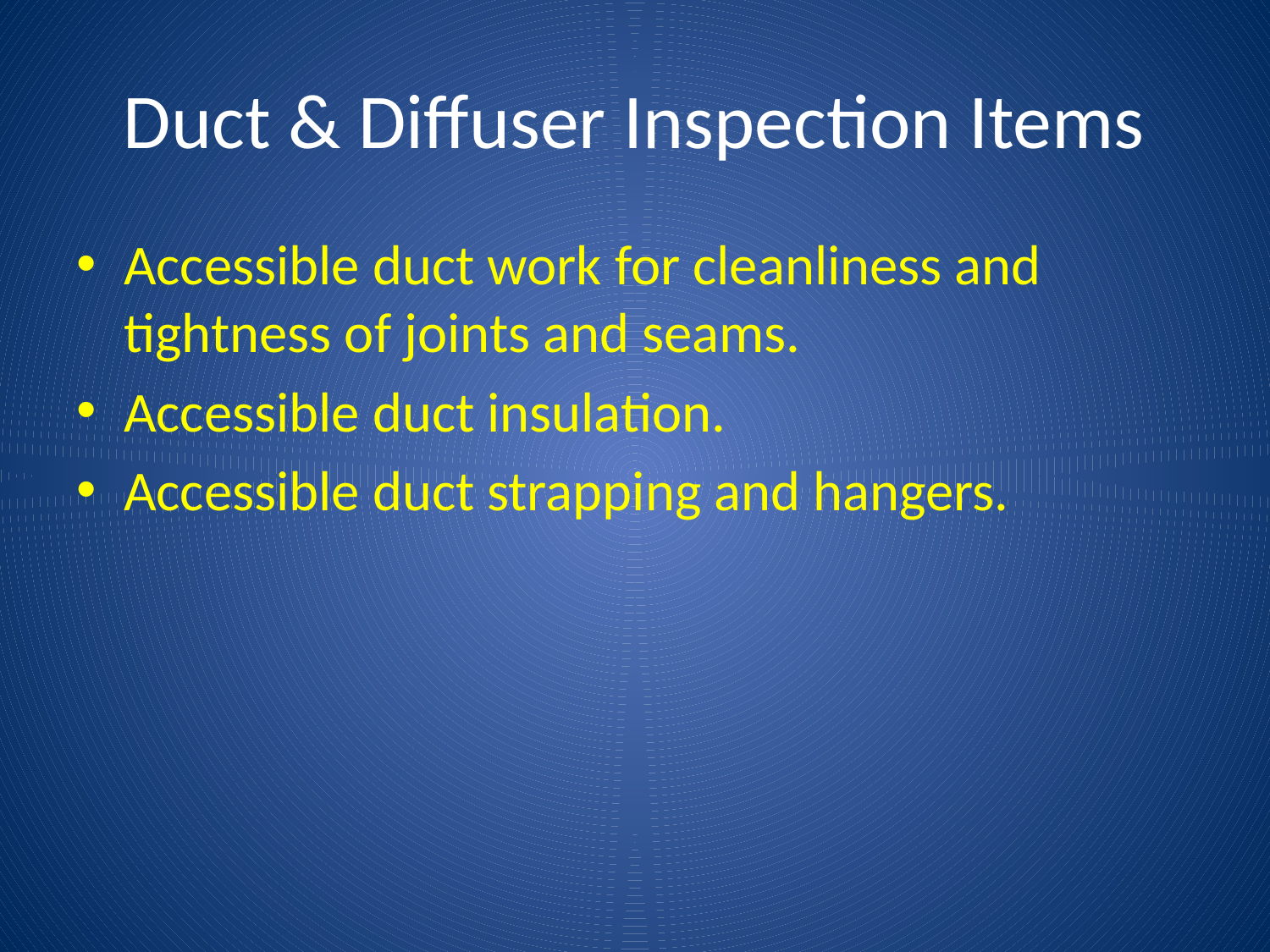

# Duct & Diffuser Inspection Items
Accessible duct work for cleanliness and tightness of joints and seams.
Accessible duct insulation.
Accessible duct strapping and hangers.